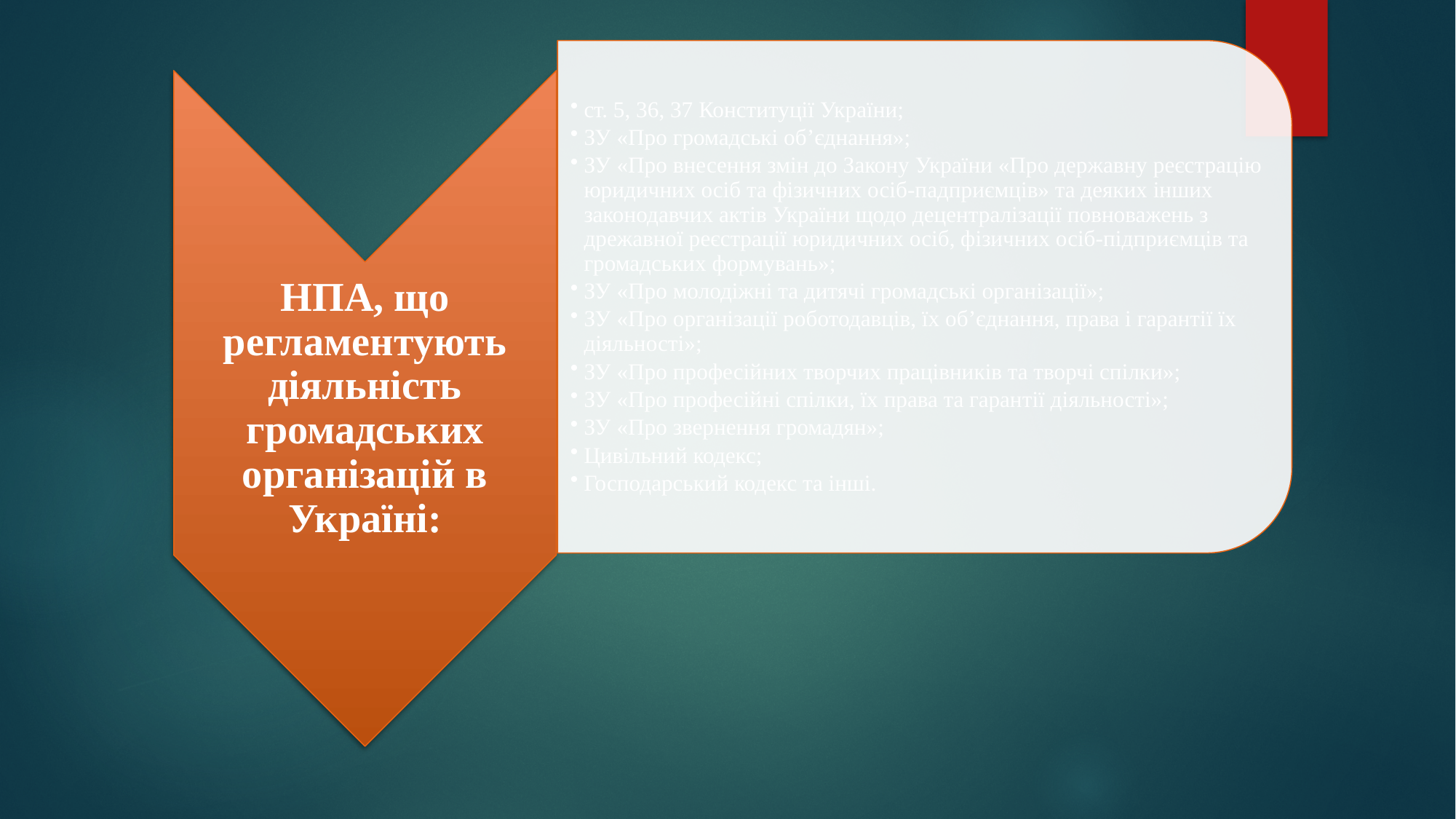

НПА, що регламентують діяльність громадських організацій в Україні:
ст. 5, 36, 37 Конституції України;
ЗУ «Про громадські об’єднання»;
ЗУ «Про внесення змін до Закону України «Про державну реєстрацію юридичних осіб та фізичних осіб-падприємців» та деяких інших законодавчих актів України щодо децентралізації повноважень з дрежавної реєстрації юридичних осіб, фізичних осіб-підприємців та громадських формувань»;
ЗУ «Про молодіжні та дитячі громадські організації»;
ЗУ «Про організації роботодавців, їх об’єднання, права і гарантії їх діяльності»;
ЗУ «Про професійних творчих працівників та творчі спілки»;
ЗУ «Про професійні спілки, їх права та гарантії діяльності»;
ЗУ «Про звернення громадян»;
Цивільний кодекс;
Господарський кодекс та інші.